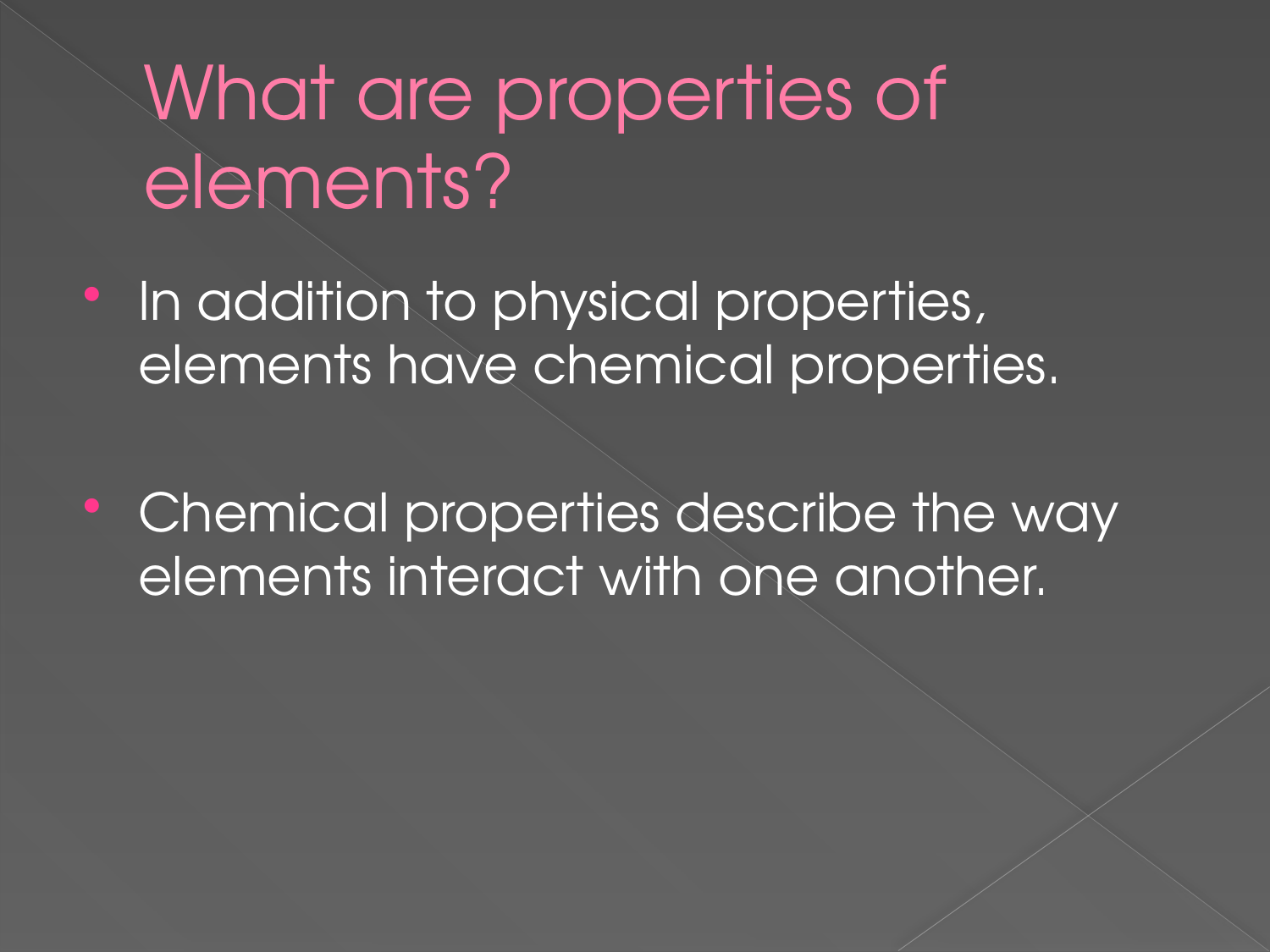

# What are properties of elements?
In addition to physical properties, elements have chemical properties.

Chemical properties describe the way elements interact with one another.